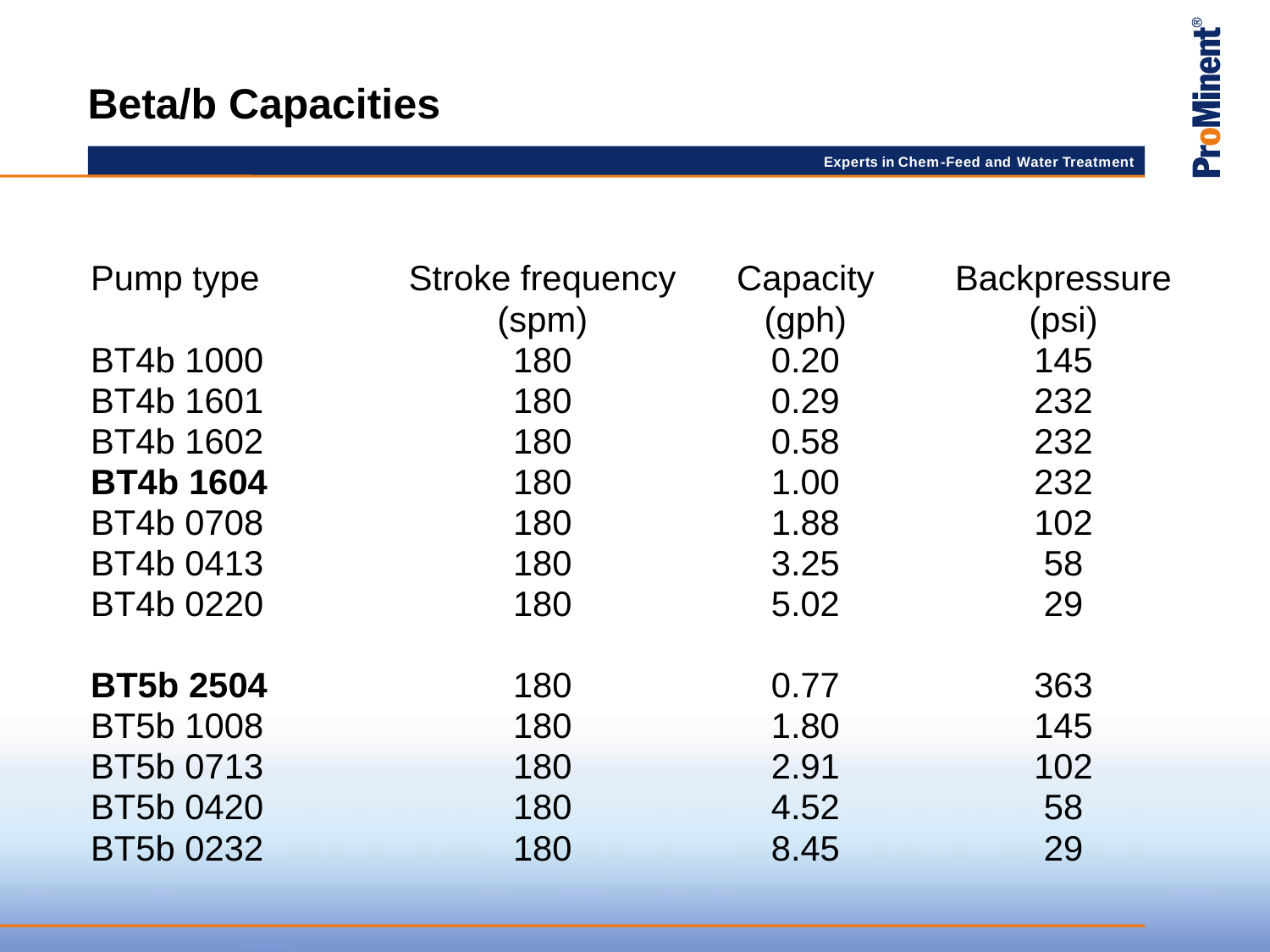

# Beta/b Capacities
| Pump type | Stroke frequency | Capacity | Backpressure |
| --- | --- | --- | --- |
|  | (spm) | (gph) | (psi) |
| BT4b 1000 | 180 | 0.20 | 145 |
| BT4b 1601 | 180 | 0.29 | 232 |
| BT4b 1602 | 180 | 0.58 | 232 |
| BT4b 1604 | 180 | 1.00 | 232 |
| BT4b 0708 | 180 | 1.88 | 102 |
| BT4b 0413 | 180 | 3.25 | 58 |
| BT4b 0220 | 180 | 5.02 | 29 |
|  |  |  |  |
| BT5b 2504 | 180 | 0.77 | 363 |
| BT5b 1008 | 180 | 1.80 | 145 |
| BT5b 0713 | 180 | 2.91 | 102 |
| BT5b 0420 | 180 | 4.52 | 58 |
| BT5b 0232 | 180 | 8.45 | 29 |